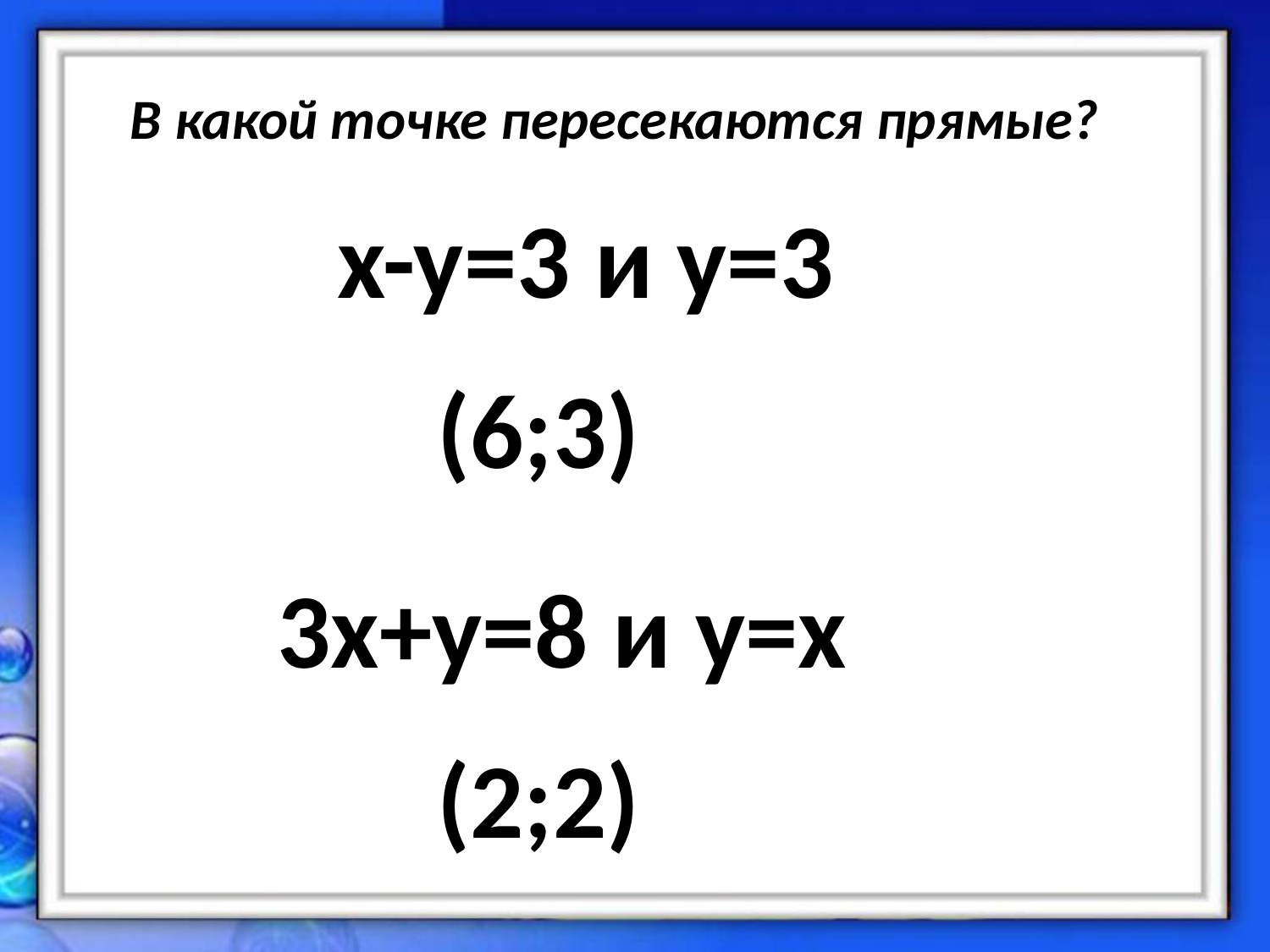

В какой точке пересекаются прямые?
x-y=3 и y=3
(6;3)
3x+y=8 и y=x
(2;2)